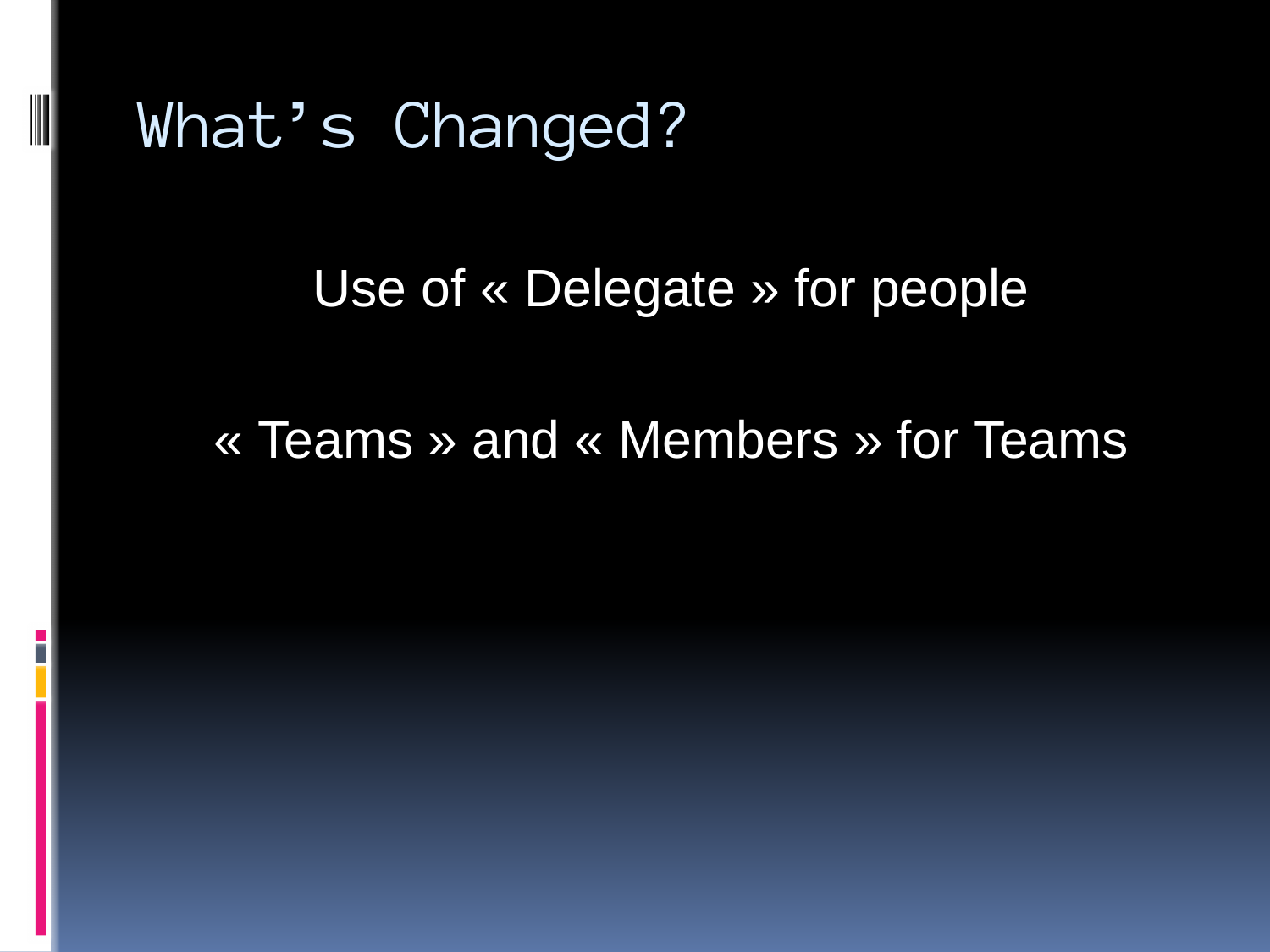

# What’s Changed?
Use of « Delegate » for people

« Teams » and « Members » for Teams